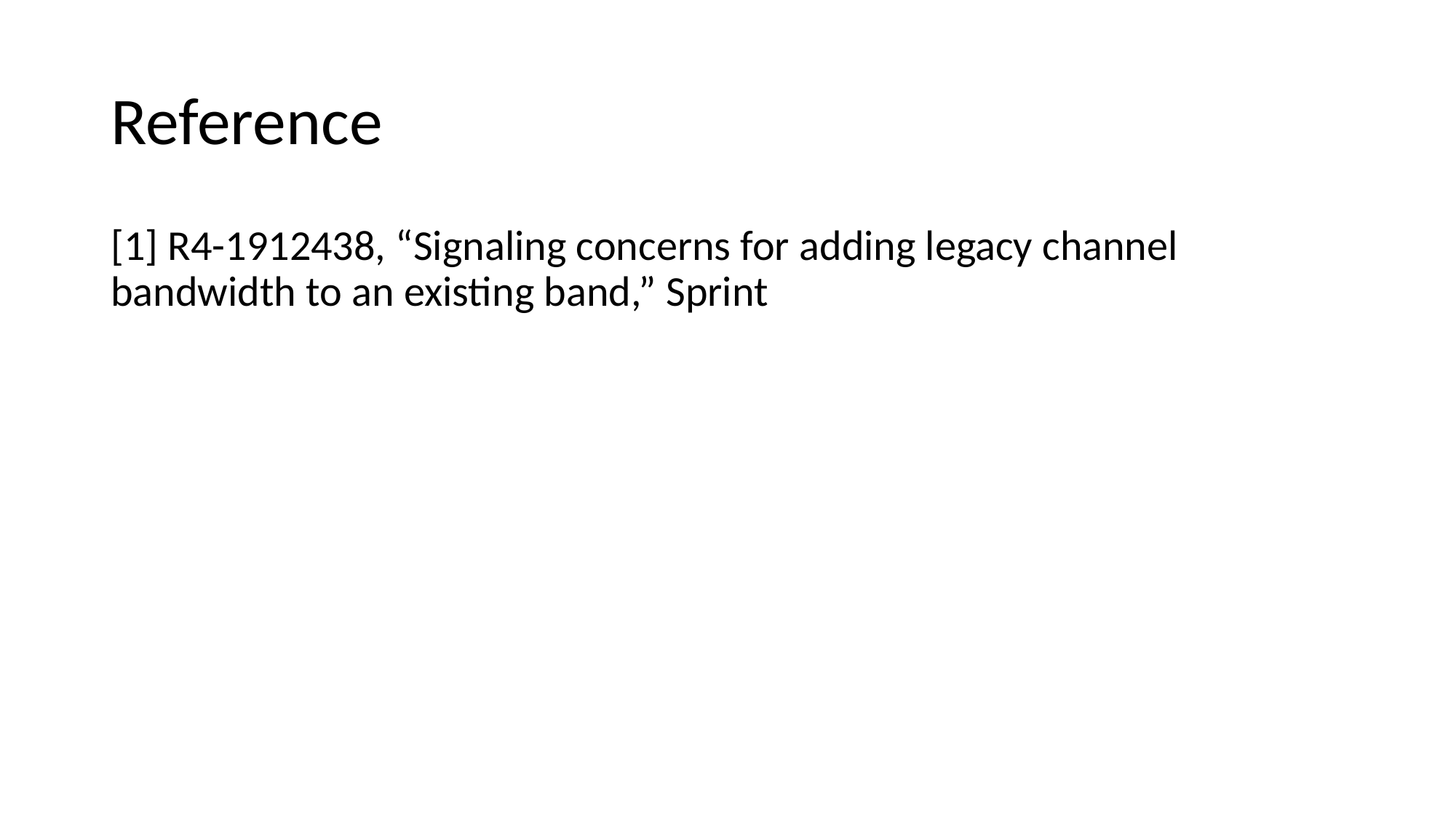

# Reference
[1] R4-1912438, “Signaling concerns for adding legacy channel 	bandwidth to an existing band,” Sprint